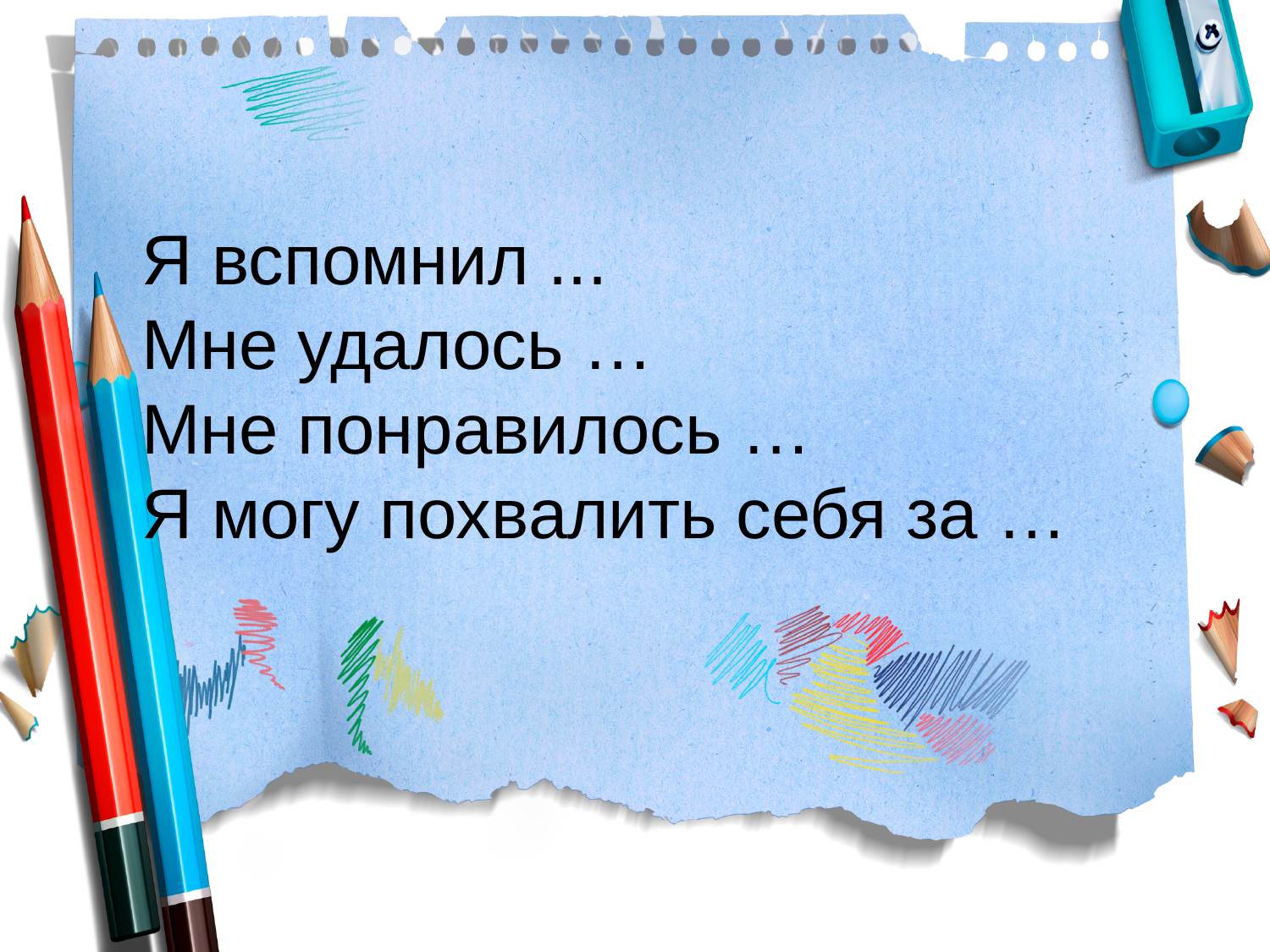

Я вспомнил ...
Мне удалось …
Мне понравилось …
Я могу похвалить себя за …